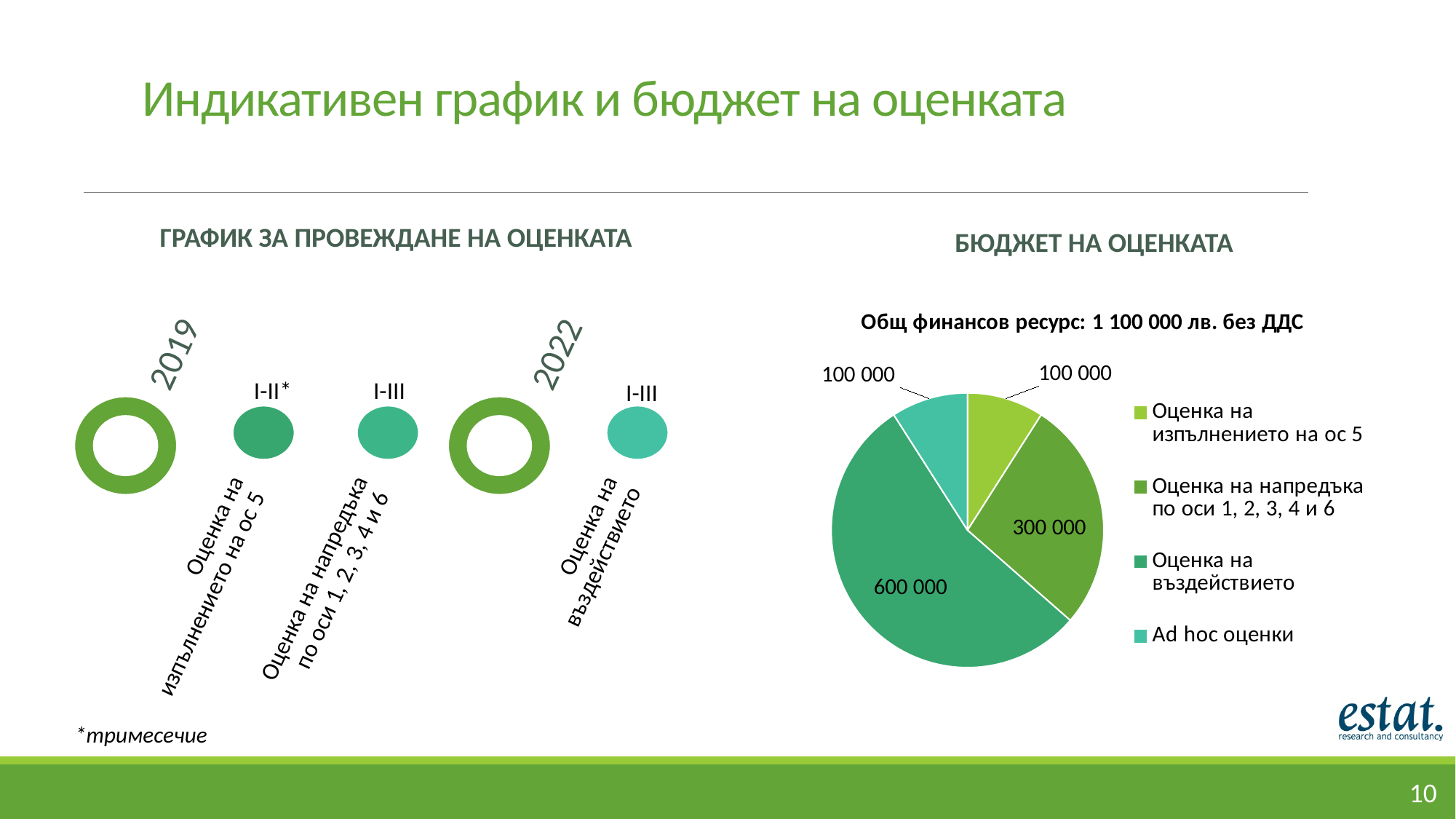

# Индикативен график и бюджет на оценката
График за провеждане на оценката
Бюджет на оценката

I-III
2019
Оценка на изпълнението на ос 5
Оценка на напредъка по оси 1, 2, 3, 4 и 6
2022
Оценка на въздействието

### Chart: Общ финансов ресурс: 1 100 000 лв. без ДДС

| Category | Column1 |
|---|---|
| Оценка на изпълнението на ос 5 | 9.1 |
| Оценка на напредъка по оси 1, 2, 3, 4 и 6  | 27.3 |
| Оценка на въздействието | 54.5 |
| Ad hoc оценки | 9.1 |
I-III

I-II*
*тримесечие